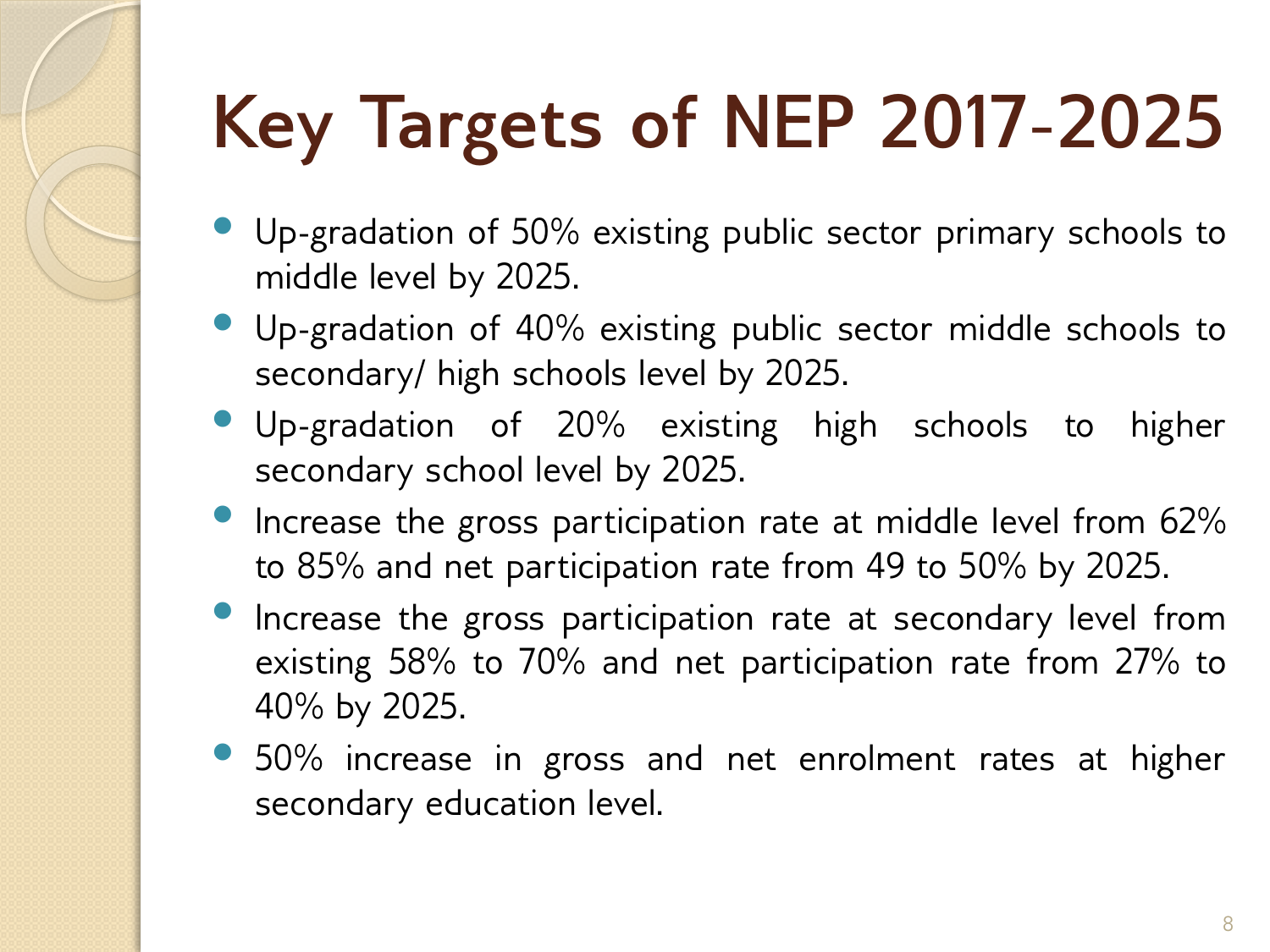

# Key Targets of NEP 2017-2025
Up-gradation of 50% existing public sector primary schools to middle level by 2025.
Up-gradation of 40% existing public sector middle schools to secondary/ high schools level by 2025.
Up-gradation of 20% existing high schools to higher secondary school level by 2025.
Increase the gross participation rate at middle level from 62% to 85% and net participation rate from 49 to 50% by 2025.
Increase the gross participation rate at secondary level from existing 58% to 70% and net participation rate from 27% to 40% by 2025.
50% increase in gross and net enrolment rates at higher secondary education level.

8